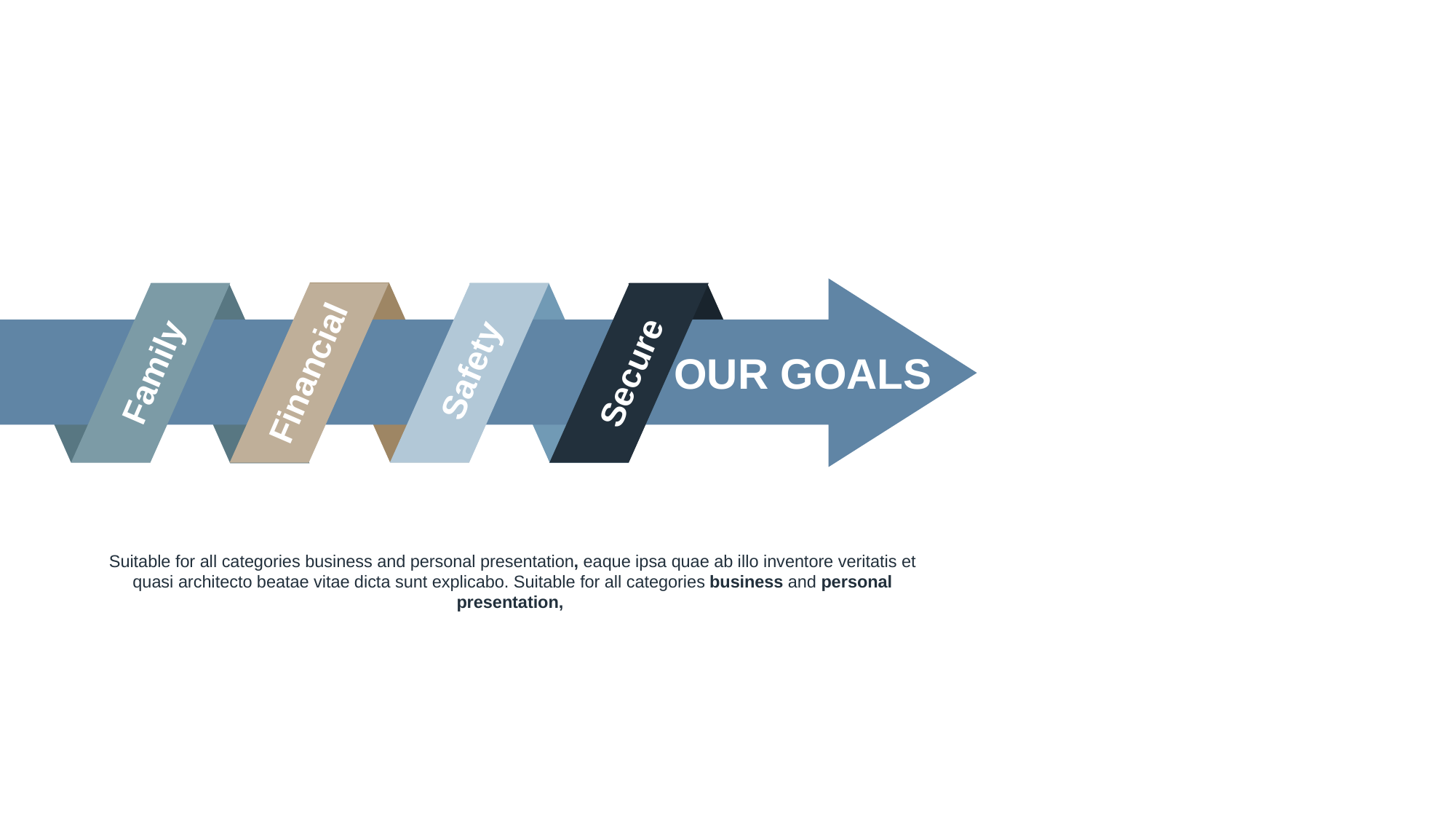

OUR GOALS
Safety
Family
Secure
Financial
Suitable for all categories business and personal presentation, eaque ipsa quae ab illo inventore veritatis et quasi architecto beatae vitae dicta sunt explicabo. Suitable for all categories business and personal presentation,